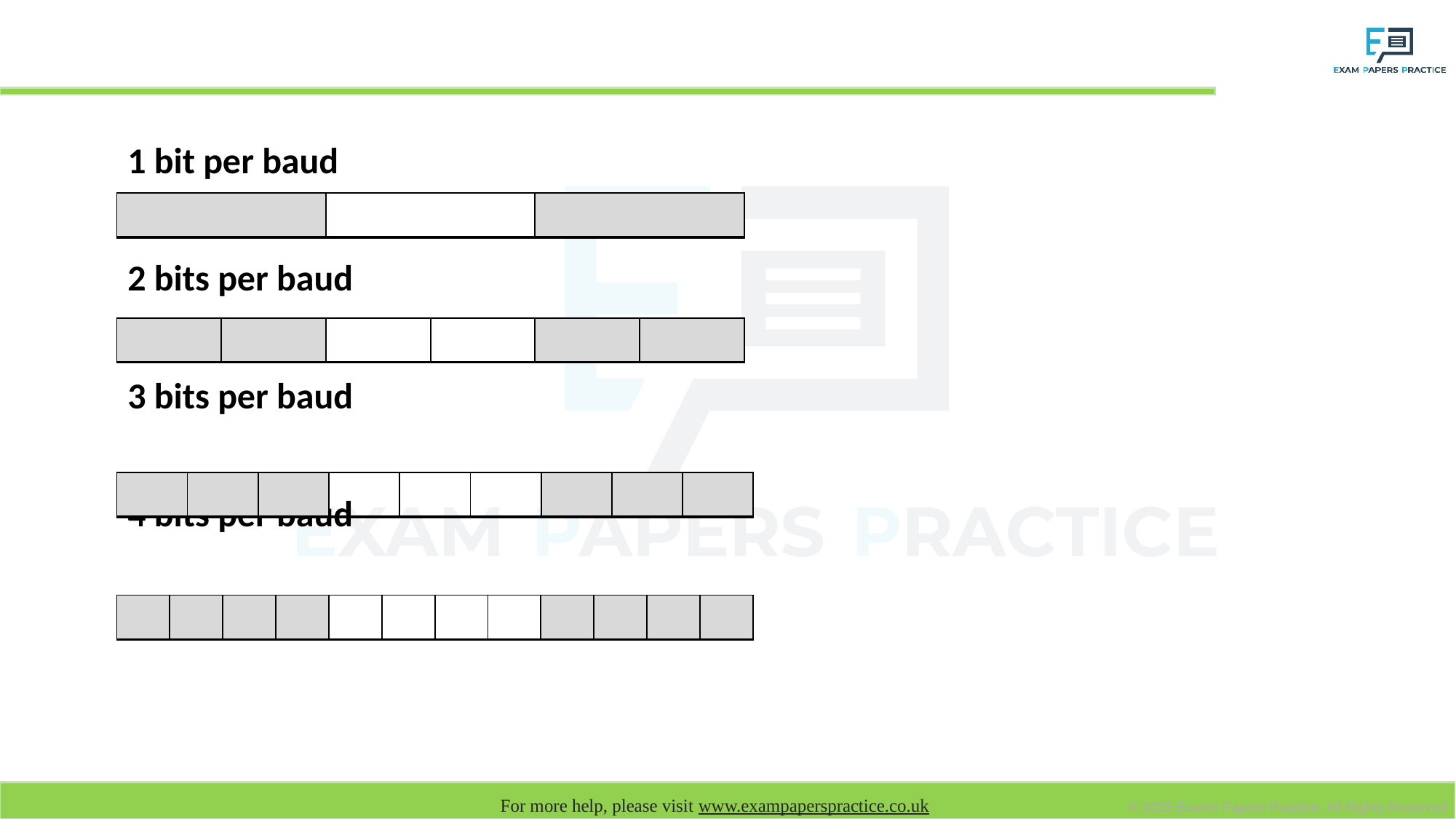

#
1 bit per baud

2 bits per baud

3 bits per baud

4 bits per baud

|  |  |  |
| --- | --- | --- |
|  |  |  |  |  |  |
| --- | --- | --- | --- | --- | --- |
|  |  |  |  |  |  |  |  |  |
| --- | --- | --- | --- | --- | --- | --- | --- | --- |
|  |  |  |  |  |  |  |  |  |  |  |  |
| --- | --- | --- | --- | --- | --- | --- | --- | --- | --- | --- | --- |